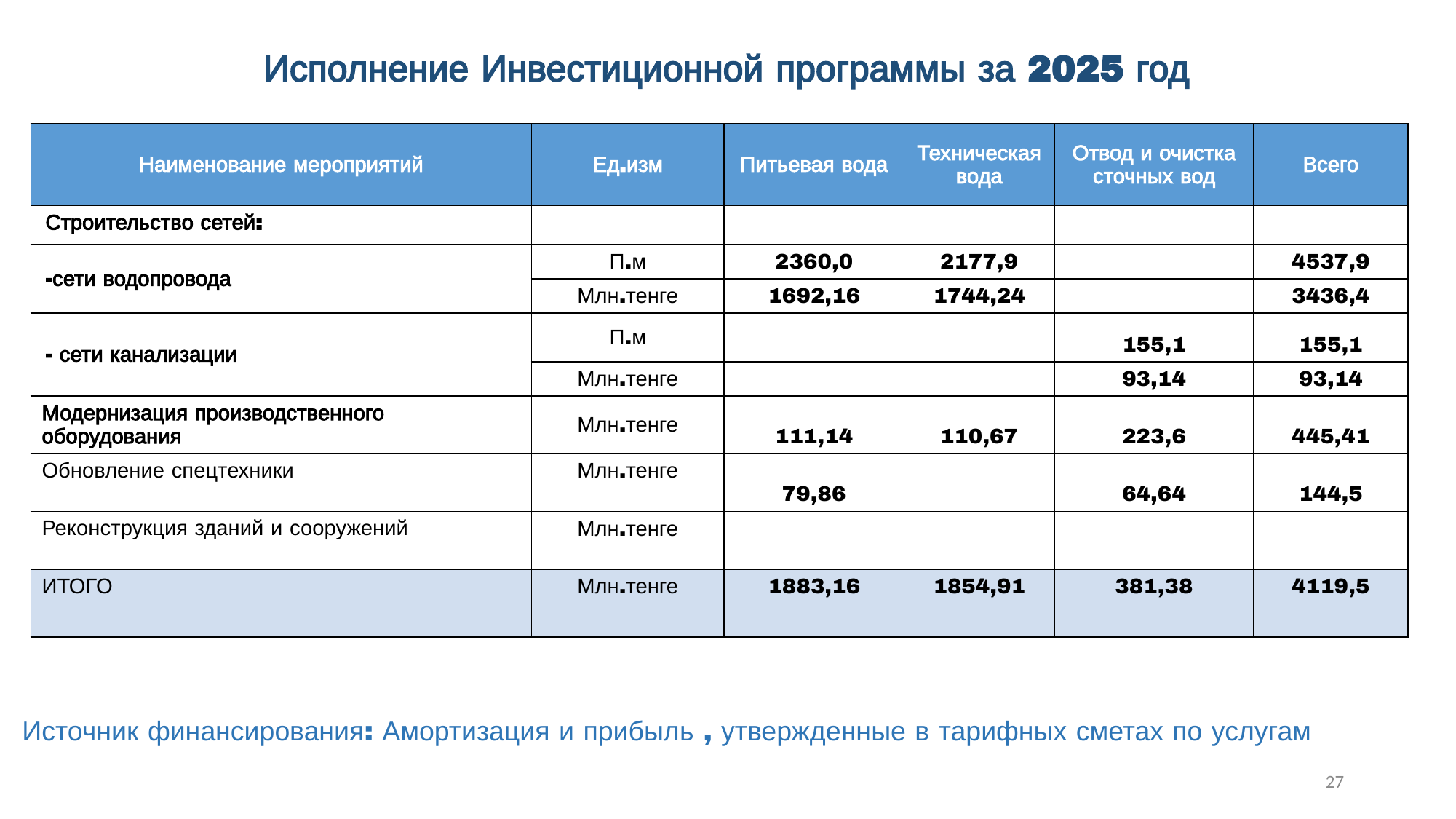

# Исполнение Инвестиционной программы за 2025 год
| Наименование мероприятий | Ед.изм | Питьевая вода | Техническая вода | Отвод и очистка сточных вод | Всего |
| --- | --- | --- | --- | --- | --- |
| Строительство сетей: |  |  |  |  |  |
| -сети водопровода | П.м | 2360,0 | 2177,9 |  | 4537,9 |
|  | Млн.тенге | 1692,16 | 1744,24 |  | 3436,4 |
| - сети канализации | П.м |  |  | 155,1 | 155,1 |
|  | Млн.тенге |  |  | 93,14 | 93,14 |
| Модернизация производственного оборудования | Млн.тенге | 111,14 | 110,67 | 223,6 | 445,41 |
| Обновление спецтехники | Млн.тенге | 79,86 |  | 64,64 | 144,5 |
| Реконструкция зданий и сооружений | Млн.тенге |  |  |  |  |
| ИТОГО | Млн.тенге | 1883,16 | 1854,91 | 381,38 | 4119,5 |
Источник финансирования: Амортизация и прибыль , утвержденные в тарифных сметах по услугам
27